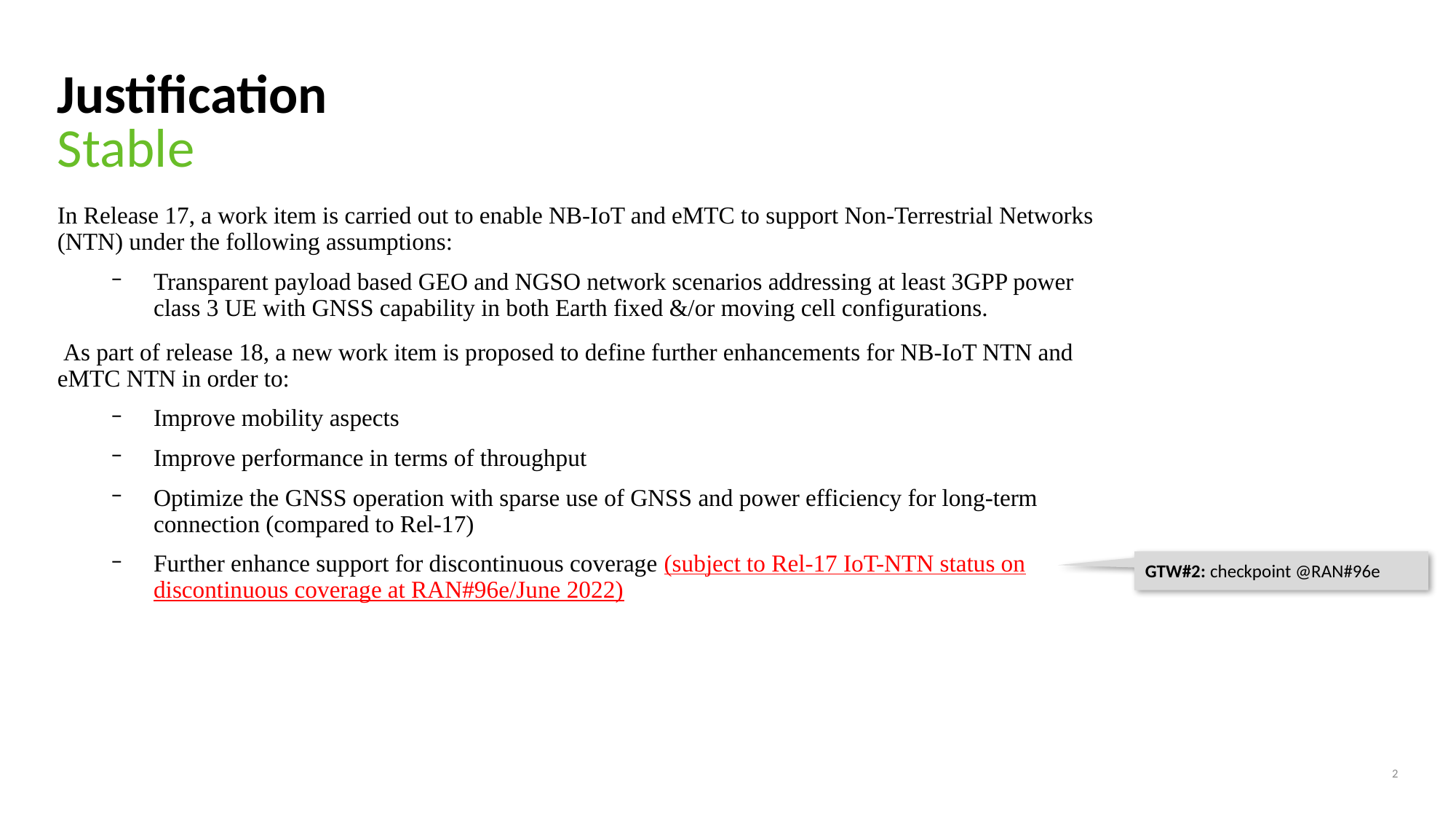

# Justification Stable
In Release 17, a work item is carried out to enable NB-IoT and eMTC to support Non-Terrestrial Networks (NTN) under the following assumptions:
Transparent payload based GEO and NGSO network scenarios addressing at least 3GPP power class 3 UE with GNSS capability in both Earth fixed &/or moving cell configurations.
 As part of release 18, a new work item is proposed to define further enhancements for NB-IoT NTN and eMTC NTN in order to:
Improve mobility aspects
Improve performance in terms of throughput
Optimize the GNSS operation with sparse use of GNSS and power efficiency for long-term connection (compared to Rel-17)
Further enhance support for discontinuous coverage (subject to Rel-17 IoT-NTN status on discontinuous coverage at RAN#96e/June 2022)

GTW#2: checkpoint @RAN#96e
2